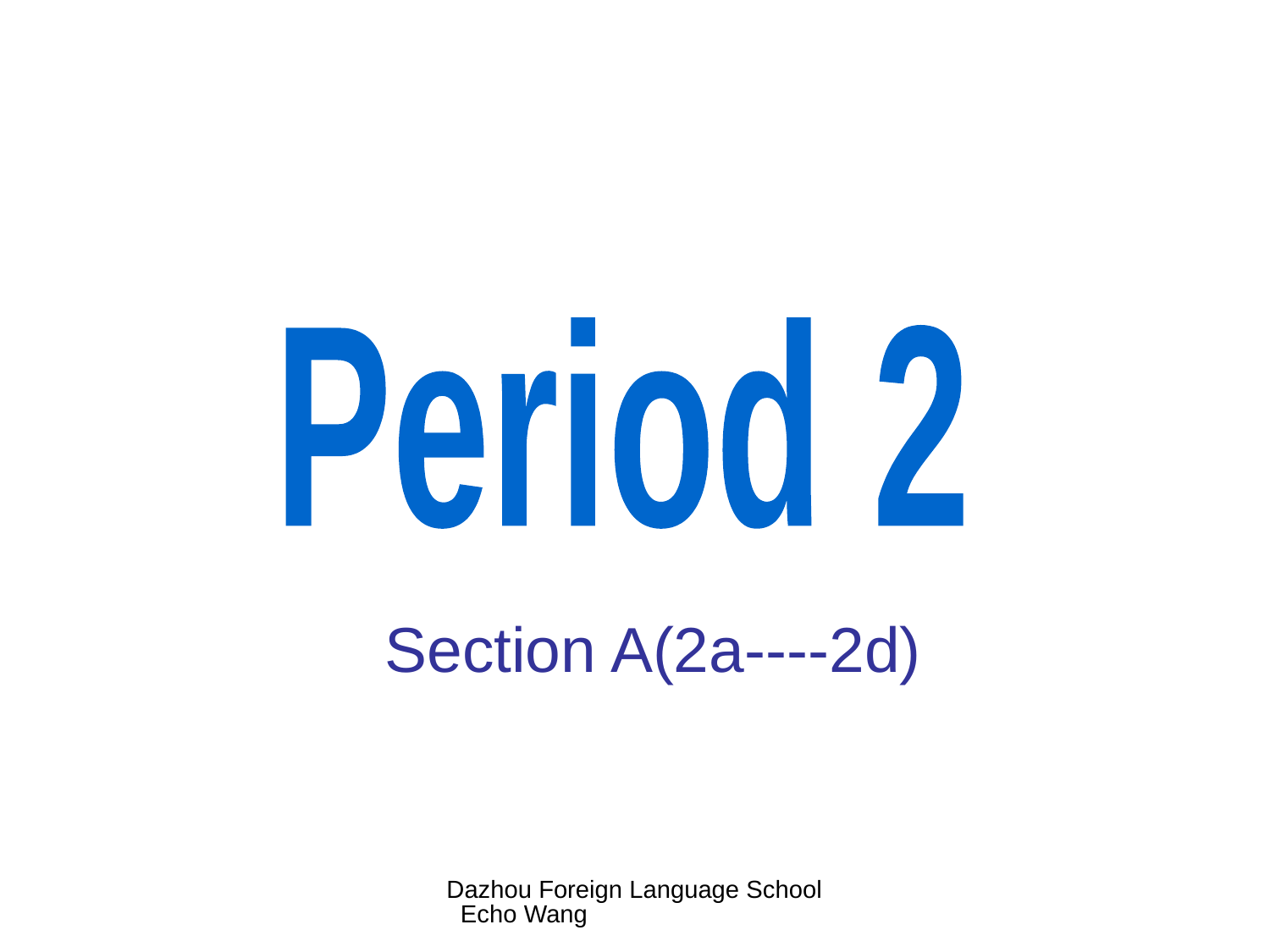

Period 2
Section A(2a----2d)
Dazhou Foreign Language School  Echo Wang